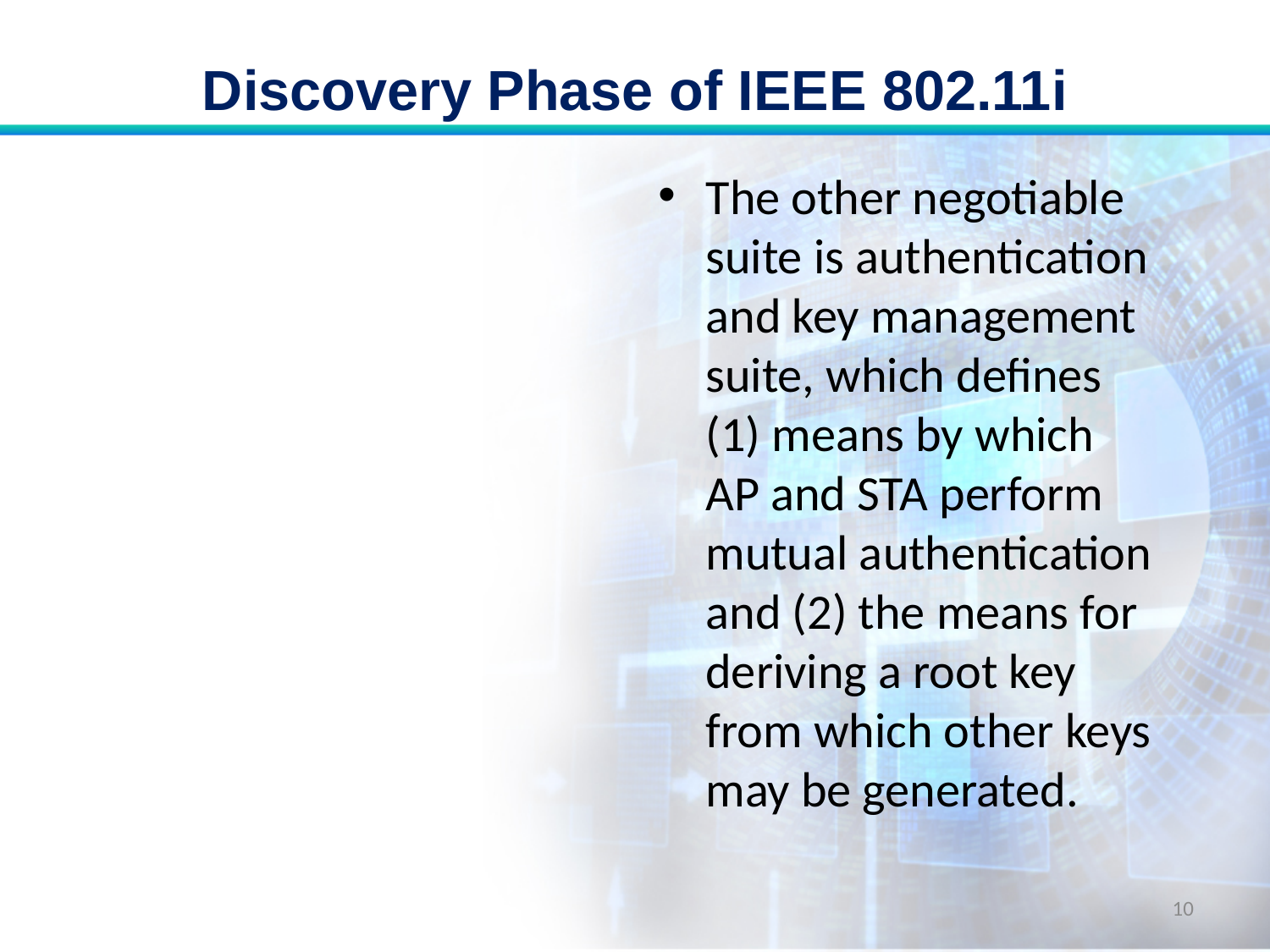

# Discovery Phase of IEEE 802.11i
The other negotiable suite is authentication and key management suite, which defines (1) means by which  AP and STA perform mutual authentication and (2) the means for deriving a root key from which other keys may be generated.
10